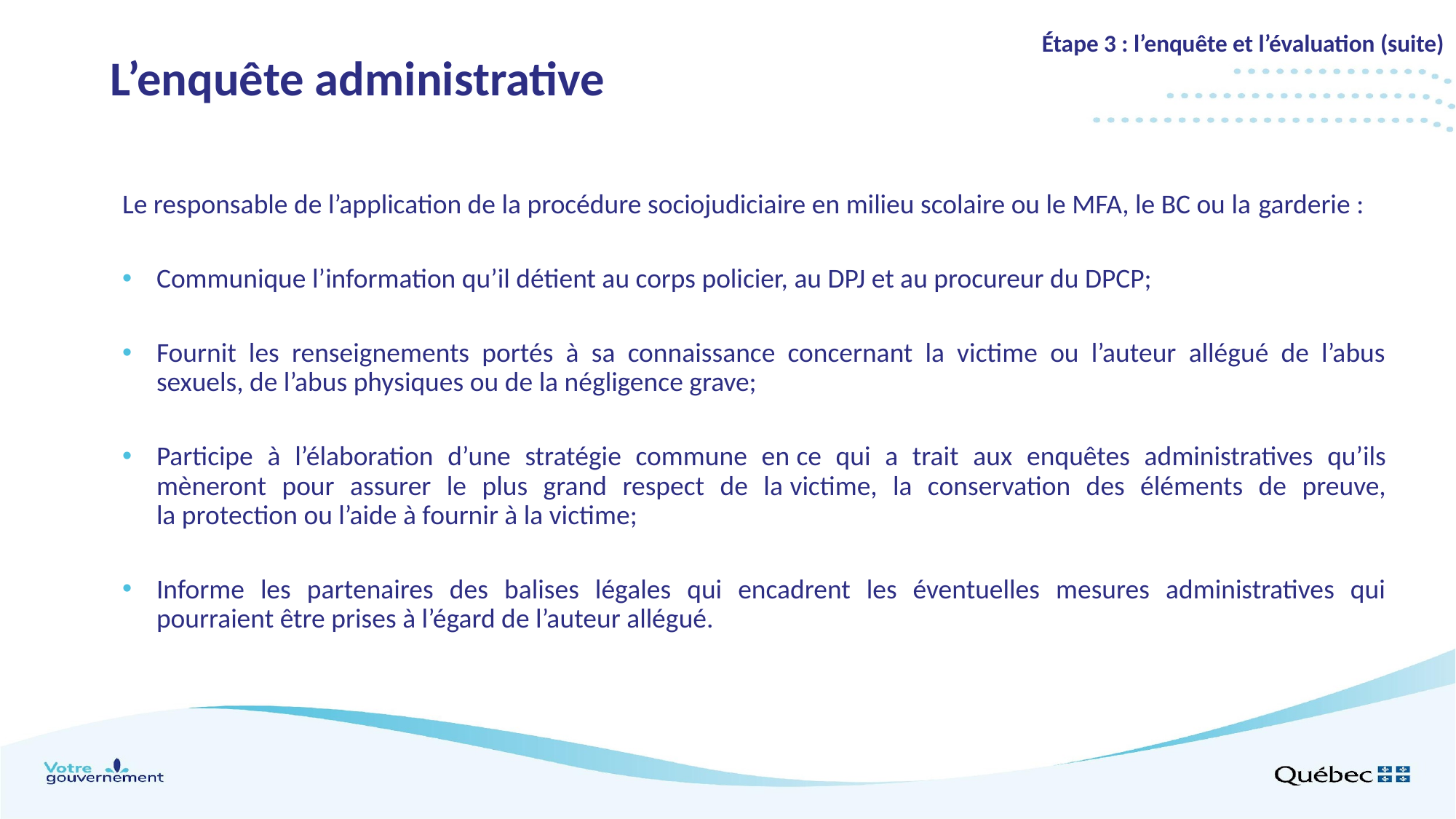

Étape 3 : l’enquête et l’évaluation (suite)
# L’enquête administrative
Le responsable de l’application de la procédure sociojudiciaire en milieu scolaire ou le MFA, le BC ou la garderie :

Communique l’information qu’il détient au corps policier, au DPJ et au procureur du DPCP;

Fournit les renseignements portés à sa connaissance concernant la victime ou l’auteur allégué de l’abus sexuels, de l’abus physiques ou de la négligence grave;

Participe à l’élaboration d’une stratégie commune en ce qui a trait aux enquêtes administratives qu’ils mèneront pour assurer le plus grand respect de la victime, la conservation des éléments de preuve, la protection ou l’aide à fournir à la victime;

Informe les partenaires des balises légales qui encadrent les éventuelles mesures administratives qui pourraient être prises à l’égard de l’auteur allégué.